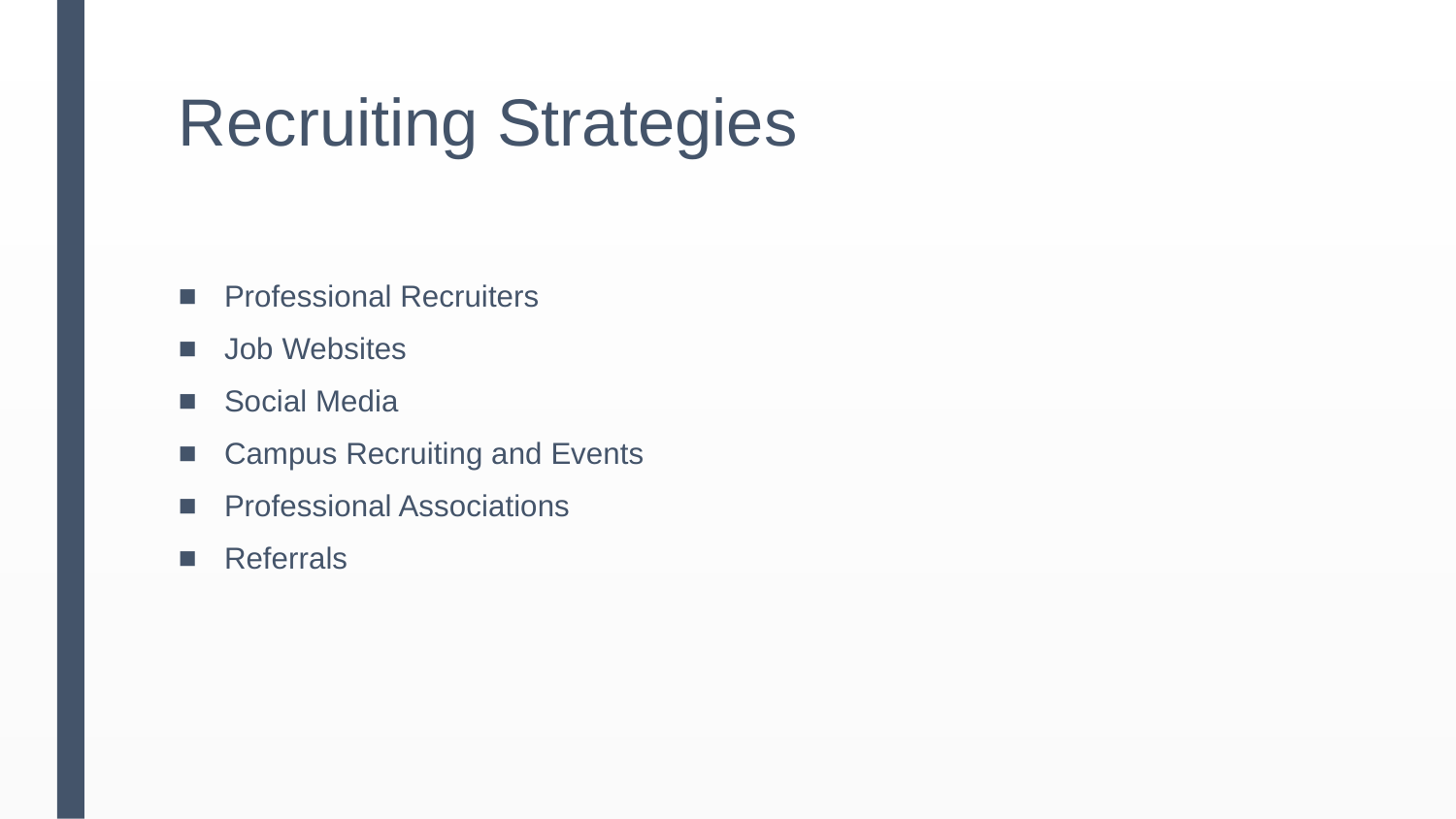

# Recruiting Strategies
Professional Recruiters
Job Websites
Social Media
Campus Recruiting and Events
Professional Associations
Referrals